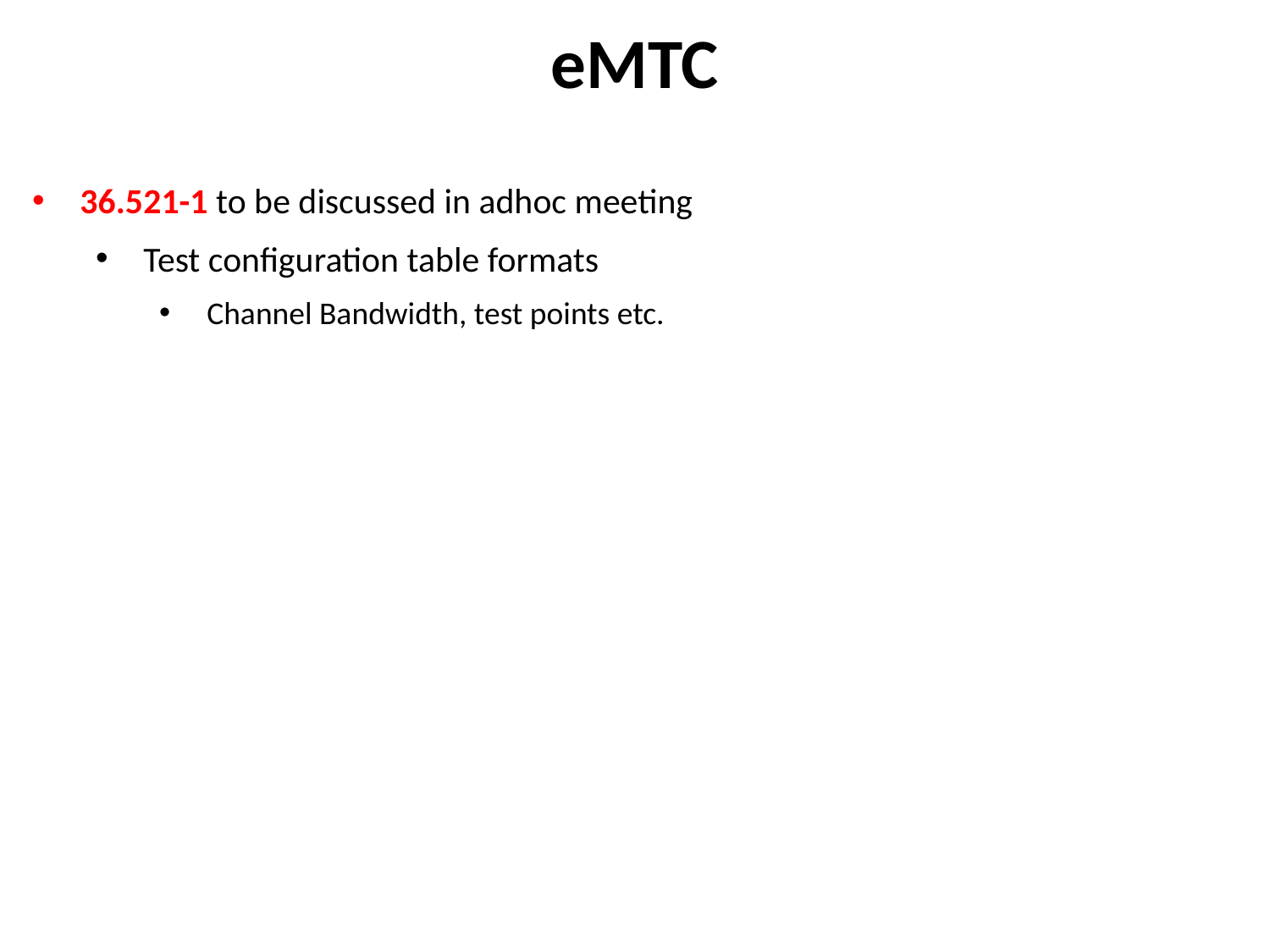

# eMTC
36.521-1 to be discussed in adhoc meeting
Test configuration table formats
Channel Bandwidth, test points etc.